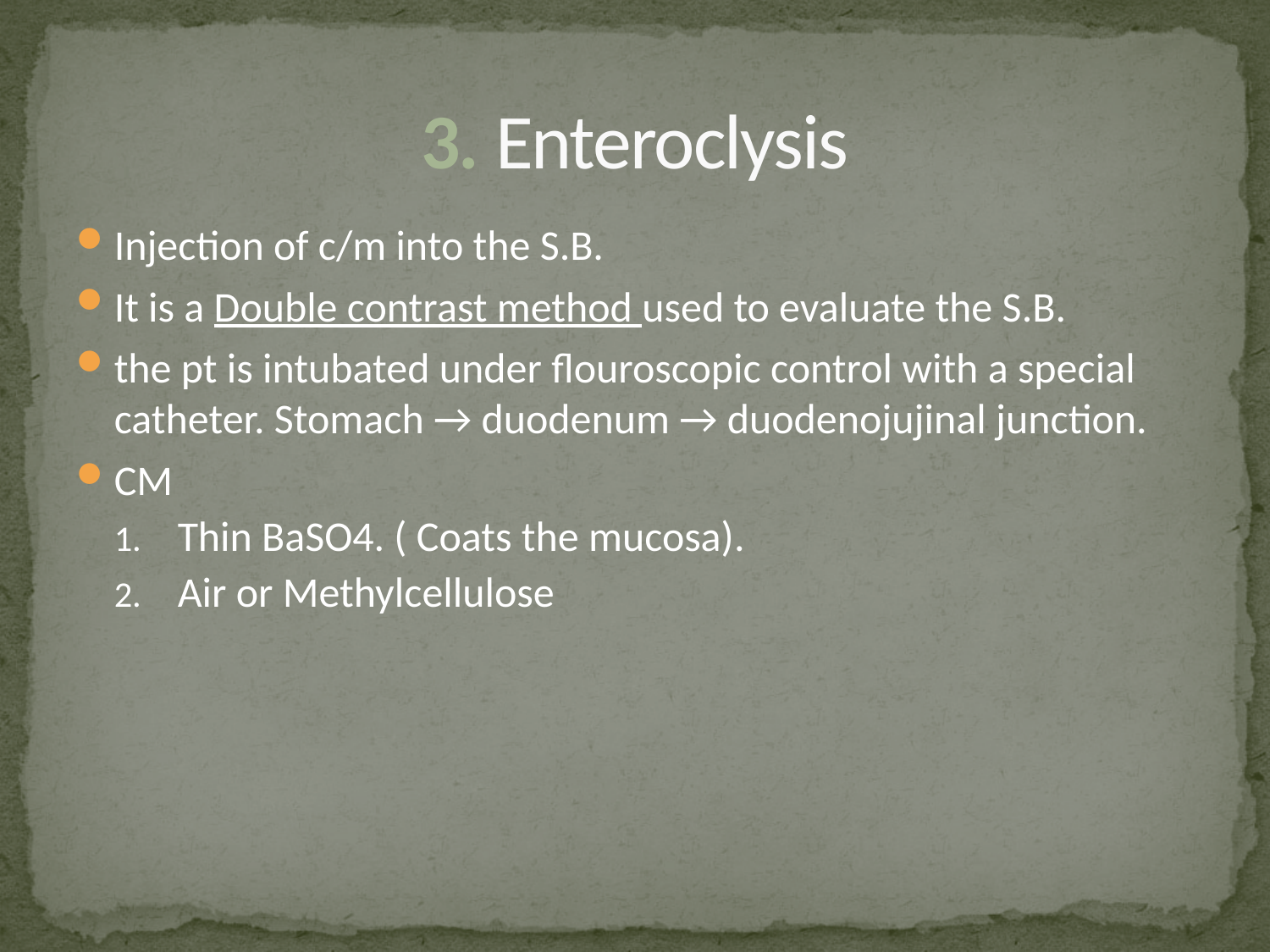

# 3. Enteroclysis
Injection of c/m into the S.B.
It is a Double contrast method used to evaluate the S.B.
the pt is intubated under flouroscopic control with a special catheter. Stomach → duodenum → duodenojujinal junction.
CM
Thin BaSO4. ( Coats the mucosa).
Air or Methylcellulose